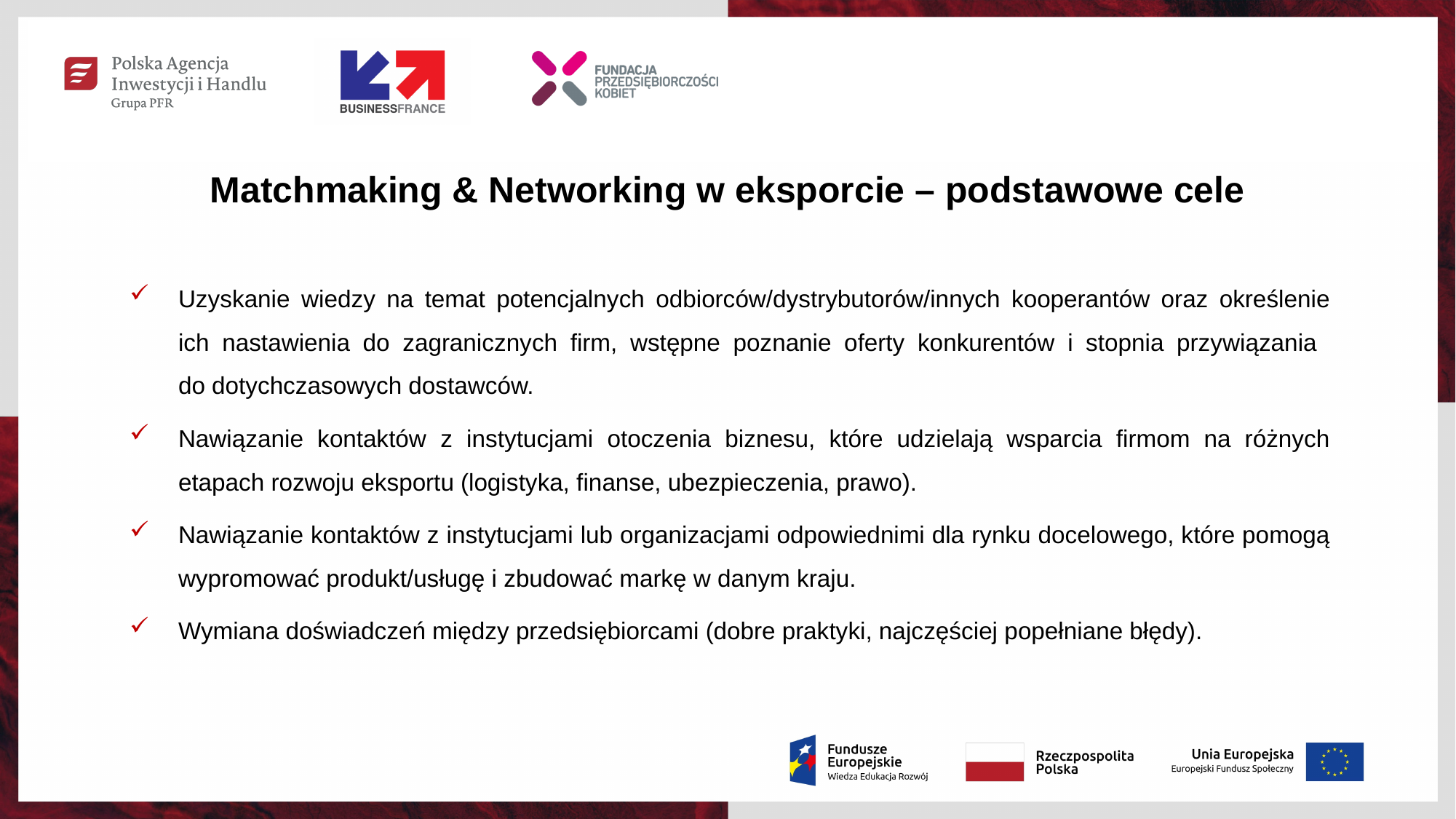

# Matchmaking & Networking w eksporcie – podstawowe cele
Uzyskanie wiedzy na temat potencjalnych odbiorców/dystrybutorów/innych kooperantów oraz określenie ich nastawienia do zagranicznych firm, wstępne poznanie oferty konkurentów i stopnia przywiązania
do dotychczasowych dostawców.
Nawiązanie kontaktów z instytucjami otoczenia biznesu, które udzielają wsparcia firmom na różnych etapach rozwoju eksportu (logistyka, finanse, ubezpieczenia, prawo).
Nawiązanie kontaktów z instytucjami lub organizacjami odpowiednimi dla rynku docelowego, które pomogą wypromować produkt/usługę i zbudować markę w danym kraju.
Wymiana doświadczeń między przedsiębiorcami (dobre praktyki, najczęściej popełniane błędy).